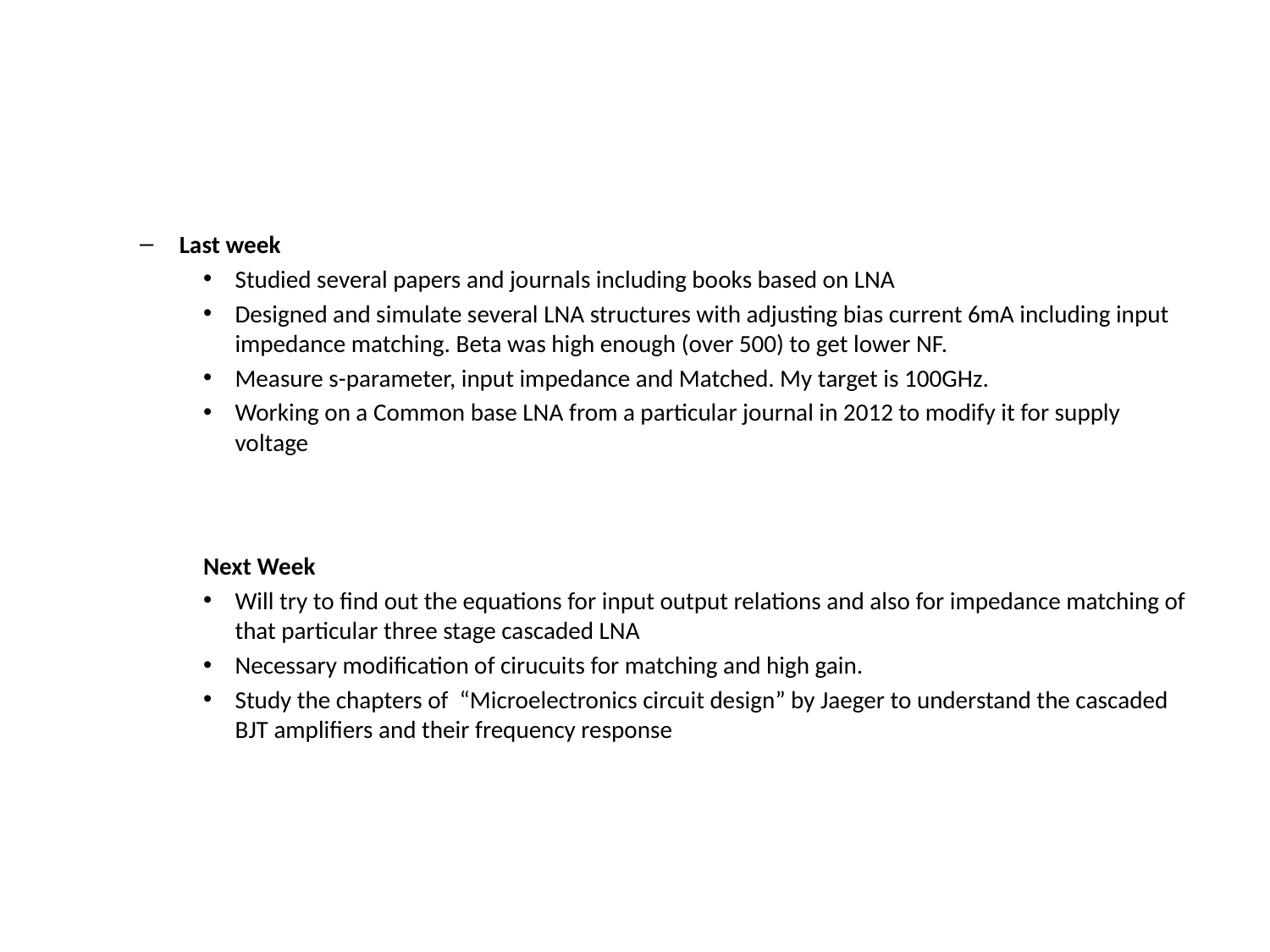

Last week
Studied several papers and journals including books based on LNA
Designed and simulate several LNA structures with adjusting bias current 6mA including input impedance matching. Beta was high enough (over 500) to get lower NF.
Measure s-parameter, input impedance and Matched. My target is 100GHz.
Working on a Common base LNA from a particular journal in 2012 to modify it for supply voltage

Next Week
Will try to find out the equations for input output relations and also for impedance matching of that particular three stage cascaded LNA
Necessary modification of cirucuits for matching and high gain.
Study the chapters of  “Microelectronics circuit design” by Jaeger to understand the cascaded BJT amplifiers and their frequency response